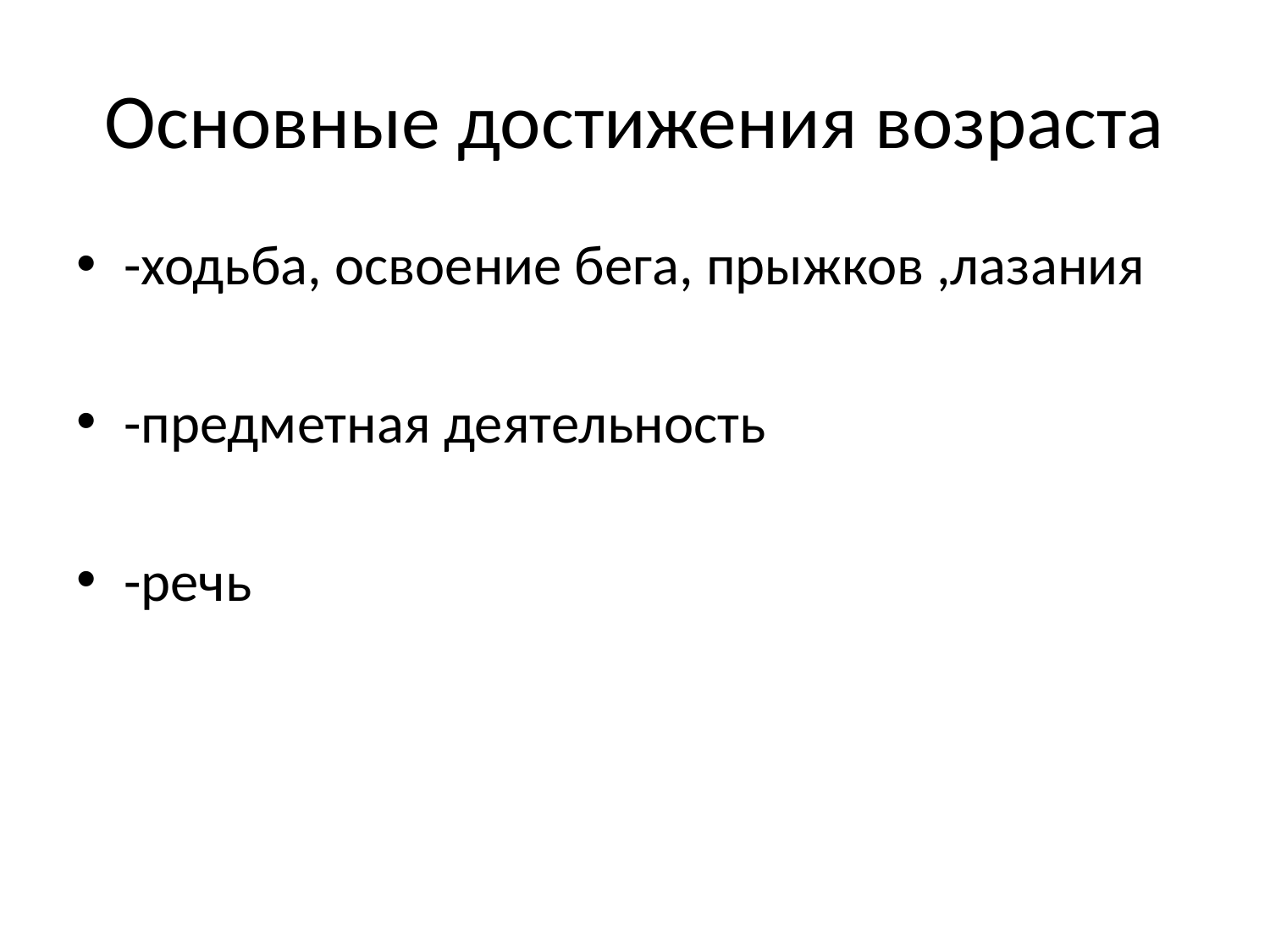

# Основные достижения возраста
-ходьба, освоение бега, прыжков ,лазания

-предметная деятельность

-речь